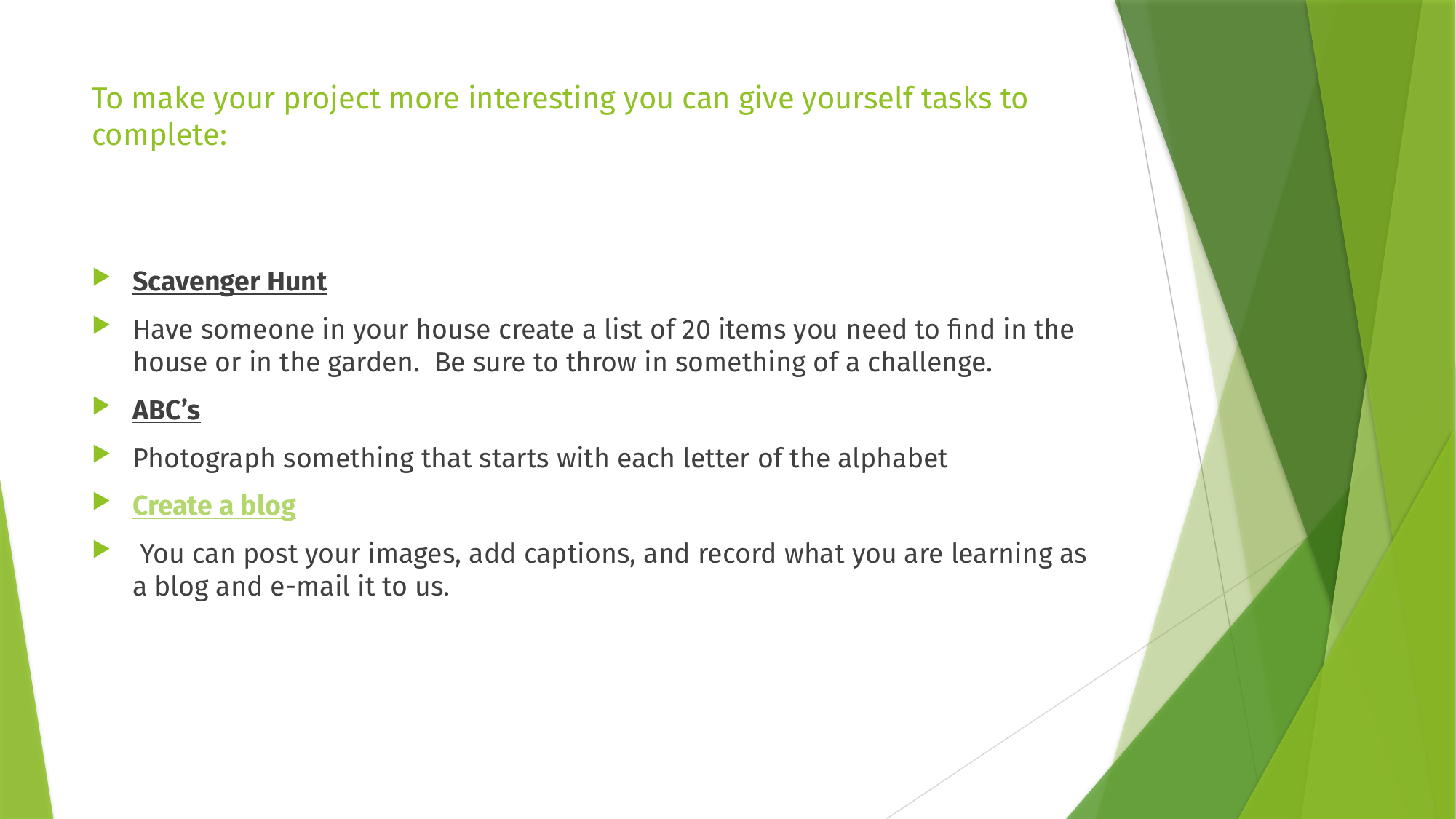

# To make your project more interesting you can give yourself tasks to complete:
Scavenger Hunt
Have someone in your house create a list of 20 items you need to find in the house or in the garden.  Be sure to throw in something of a challenge.
ABC’s
Photograph something that starts with each letter of the alphabet
Create a blog
 You can post your images, add captions, and record what you are learning as a blog and e-mail it to us.